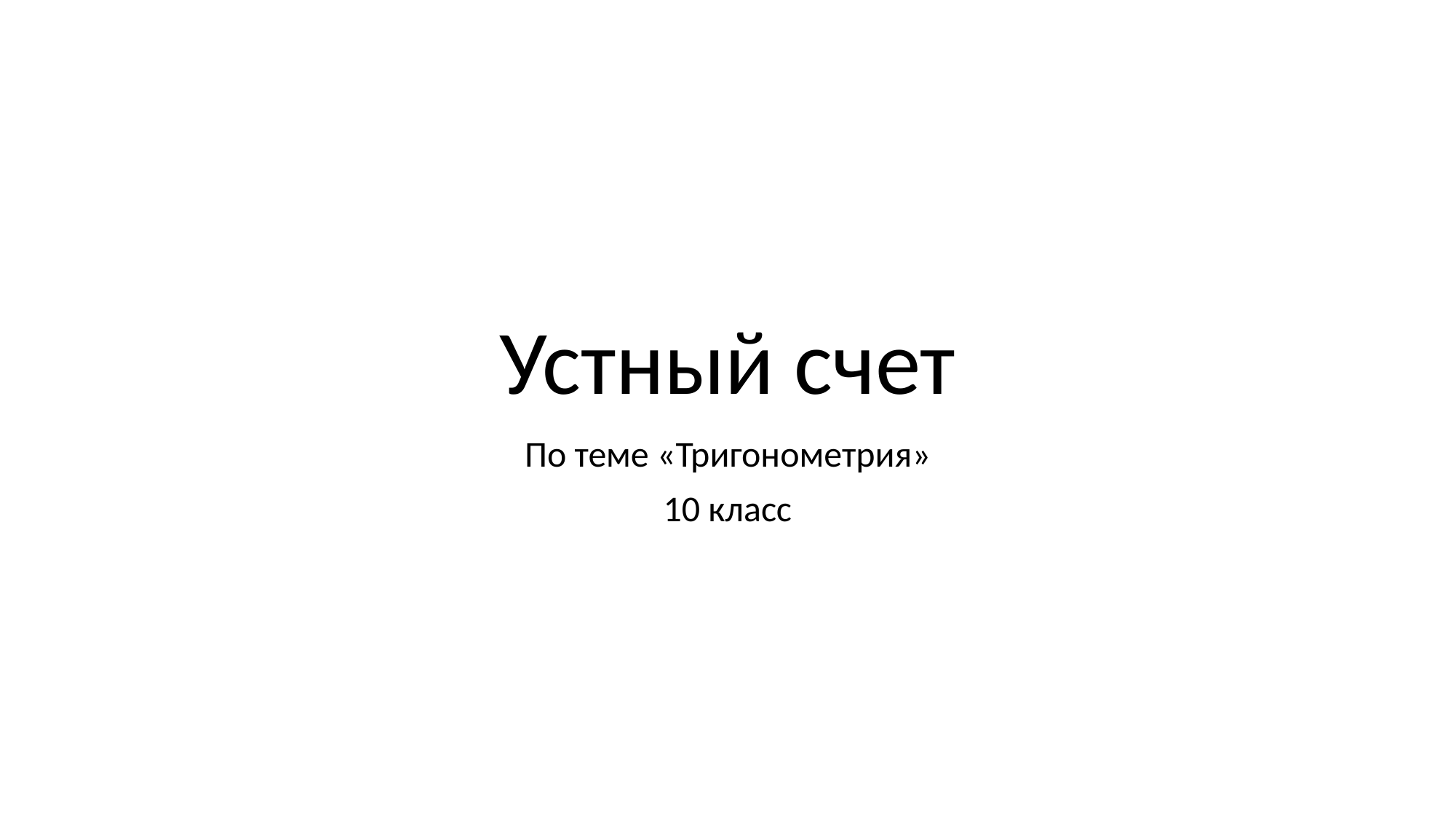

# Устный счет
По теме «Тригонометрия»
10 класс